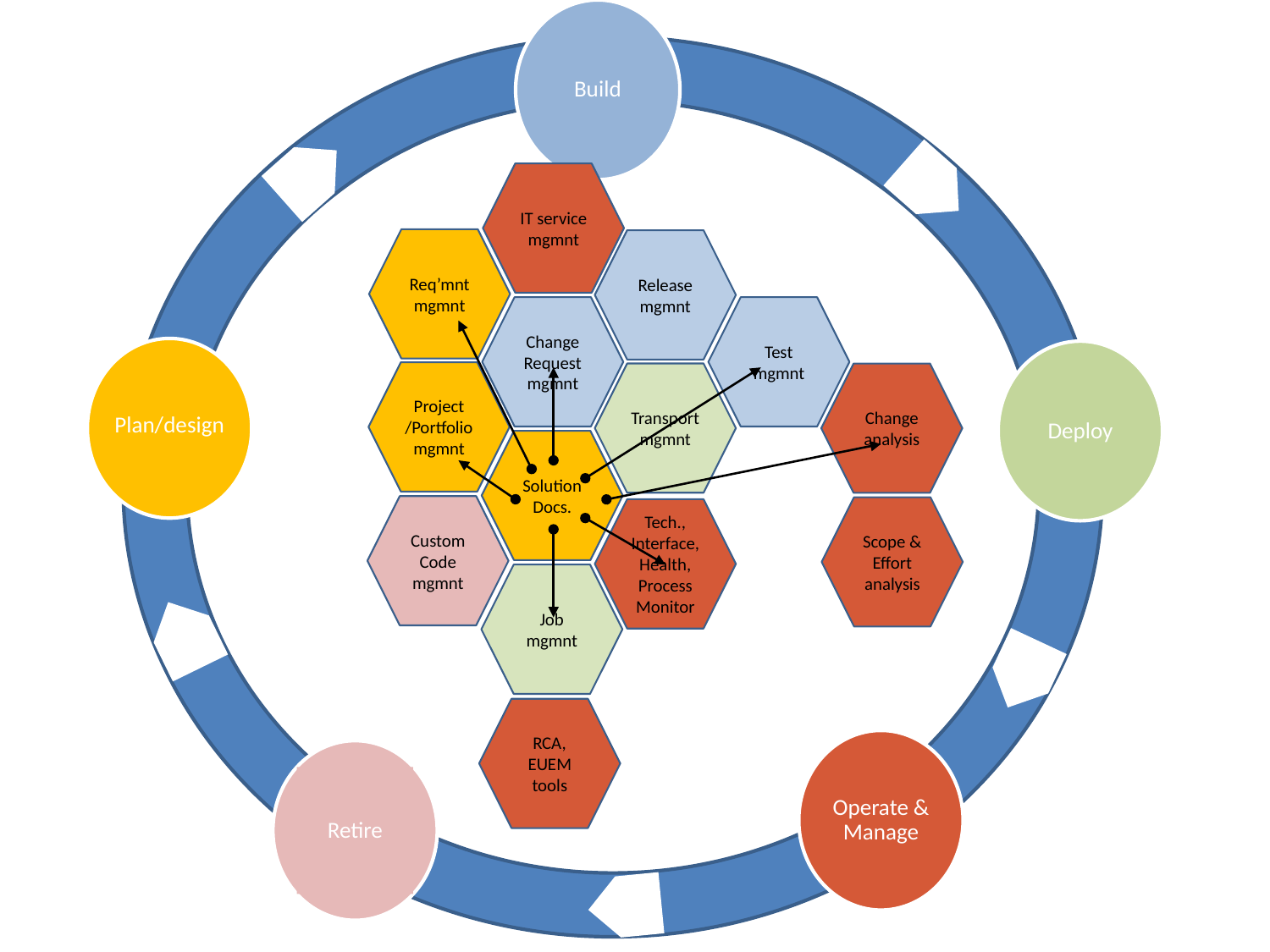

Build

IT service mgmnt
Req’mnt mgmnt
Release mgmnt
Change Request mgmnt
Test mgmnt
Project /Portfolio mgmnt
Transport mgmnt
Change analysis
Custom Code mgmnt
Scope &
Effort analysis
Tech., Interface,Health, Process Monitor
Job mgmnt
RCA, EUEM tools

Plan/design

Deploy
Solution Docs.

Operate & Manage

Retire